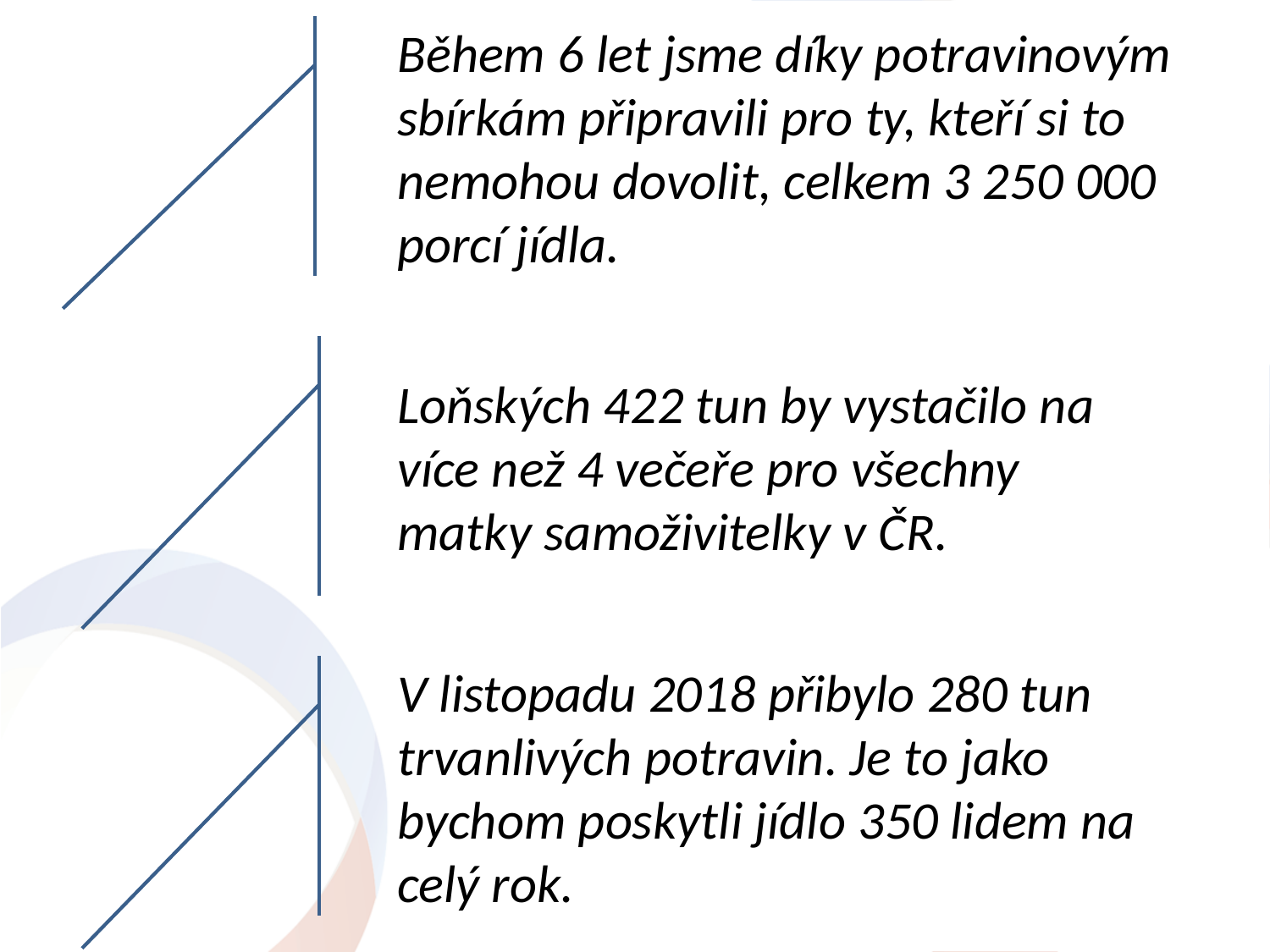

Během 6 let jsme díky potravinovým sbírkám připravili pro ty, kteří si to nemohou dovolit, celkem 3 250 000 porcí jídla.
Loňských 422 tun by vystačilo na více než 4 večeře pro všechny matky samoživitelky v ČR.
V listopadu 2018 přibylo 280 tun trvanlivých potravin. Je to jako bychom poskytli jídlo 350 lidem na celý rok.